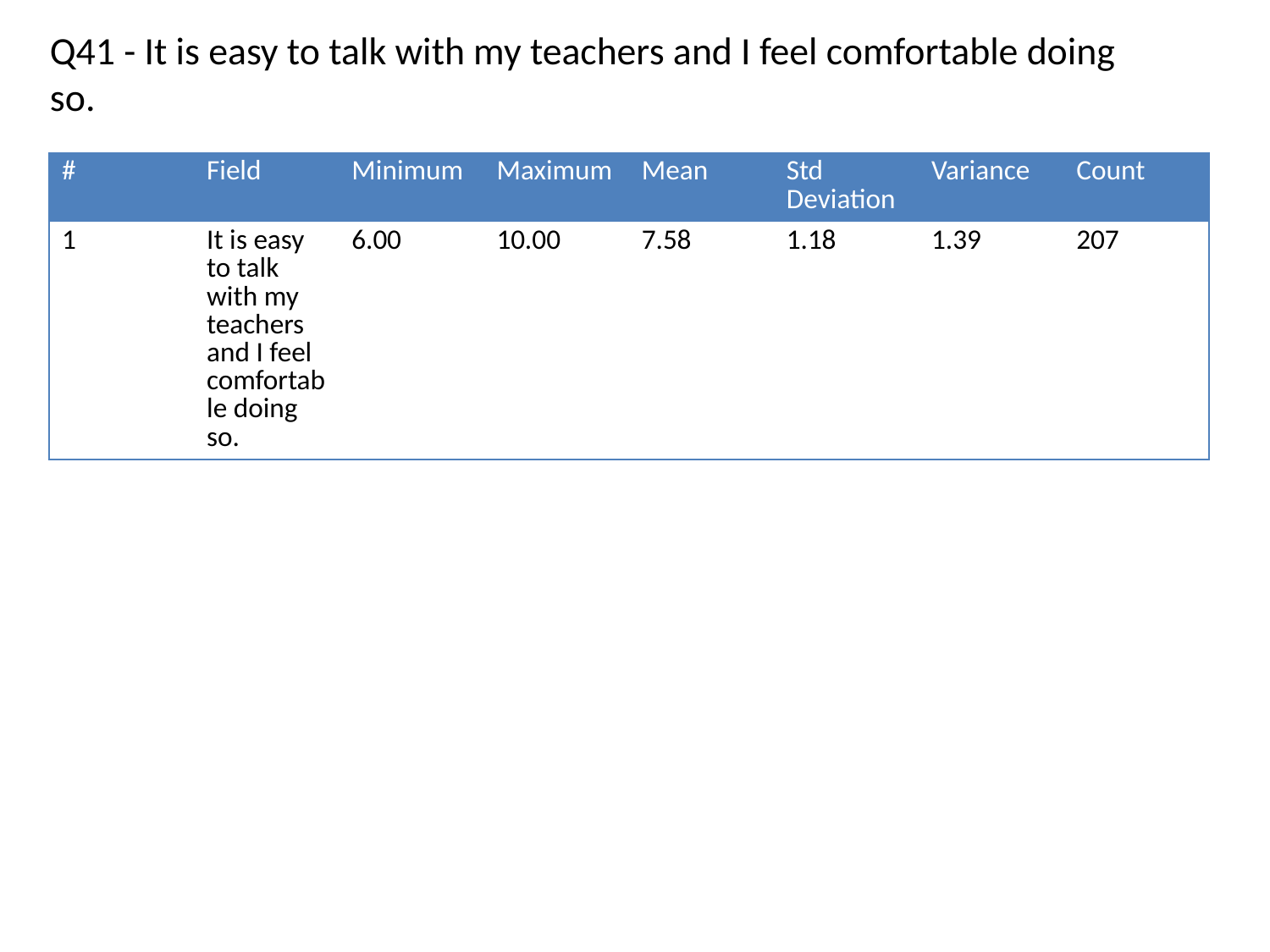

Q41 - It is easy to talk with my teachers and I feel comfortable doing so.
| # | Field | Minimum | Maximum | Mean | Std Deviation | Variance | Count |
| --- | --- | --- | --- | --- | --- | --- | --- |
| 1 | It is easy to talk with my teachers and I feel comfortable doing so. | 6.00 | 10.00 | 7.58 | 1.18 | 1.39 | 207 |